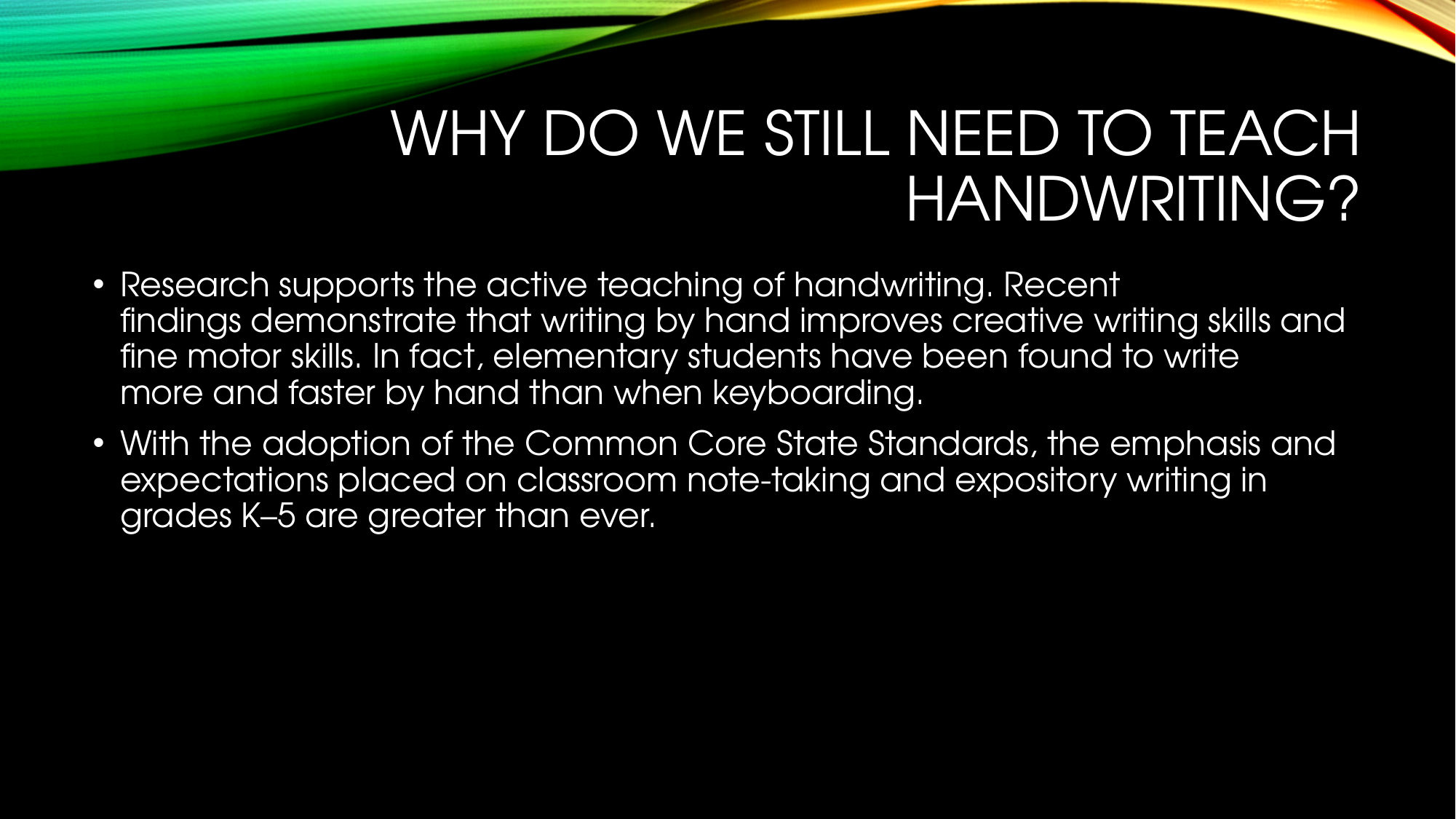

# Why do we still need to teach handwriting?
Research supports the active teaching of handwriting. Recent findings demonstrate that writing by hand improves creative writing skills and fine motor skills. In fact, elementary students have been found to write more and faster by hand than when keyboarding.
With the adoption of the Common Core State Standards, the emphasis and expectations placed on classroom note-taking and expository writing in grades K–5 are greater than ever.